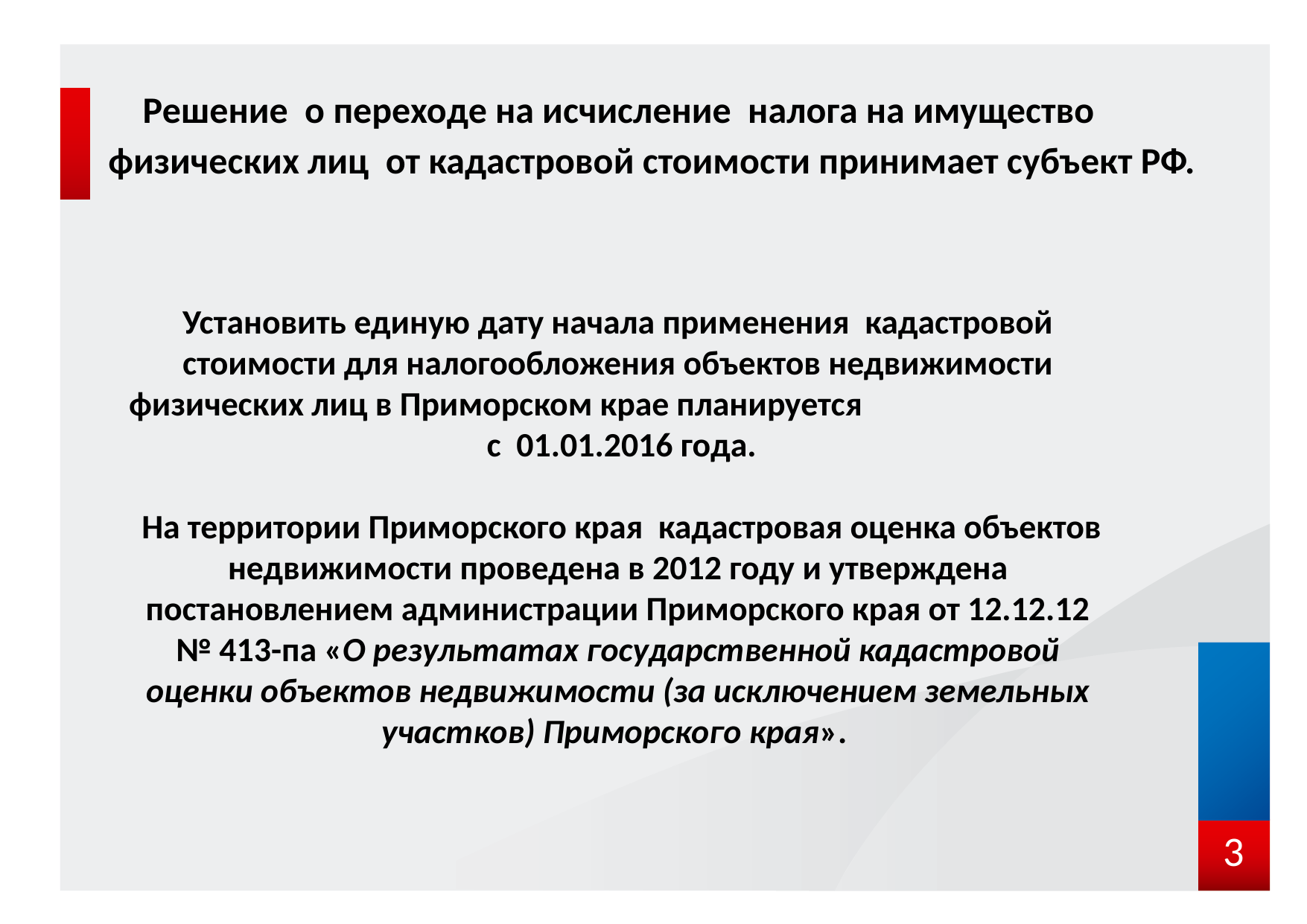

# Решение  о переходе на исчисление  налога на имущество             физических лиц  от кадастровой стоимости принимает субъект РФ.
Установить единую дату начала применения  кадастровой стоимости для налогообложения объектов недвижимости физических лиц в Приморском крае планируется                                   с  01.01.2016 года.
 На территории Приморского края  кадастровая оценка объектов недвижимости проведена в 2012 году и утверждена постановлением администрации Приморского края от 12.12.12 № 413-па «О результатах государственной кадастровой оценки объектов недвижимости (за исключением земельных участков) Приморского края».
3